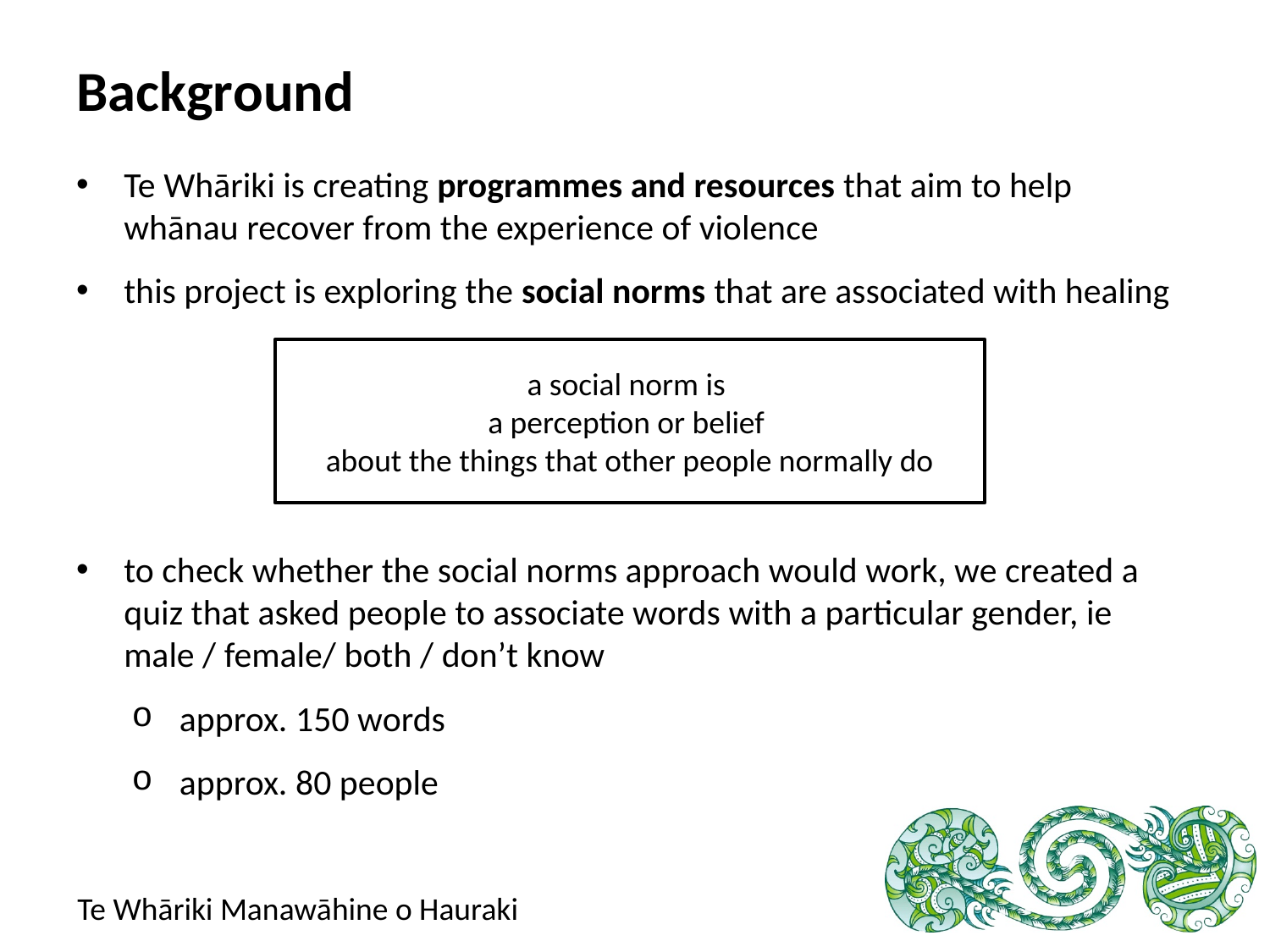

# Background
Te Whāriki is creating programmes and resources that aim to help whānau recover from the experience of violence
this project is exploring the social norms that are associated with healing

to check whether the social norms approach would work, we created a  quiz that asked people to associate words with a particular gender, ie male / female/ both / don’t know
approx. 150 words
approx. 80 people

a social norm is
a perception or belief
about the things that other people normally do
Te Whāriki Manawāhine o Hauraki